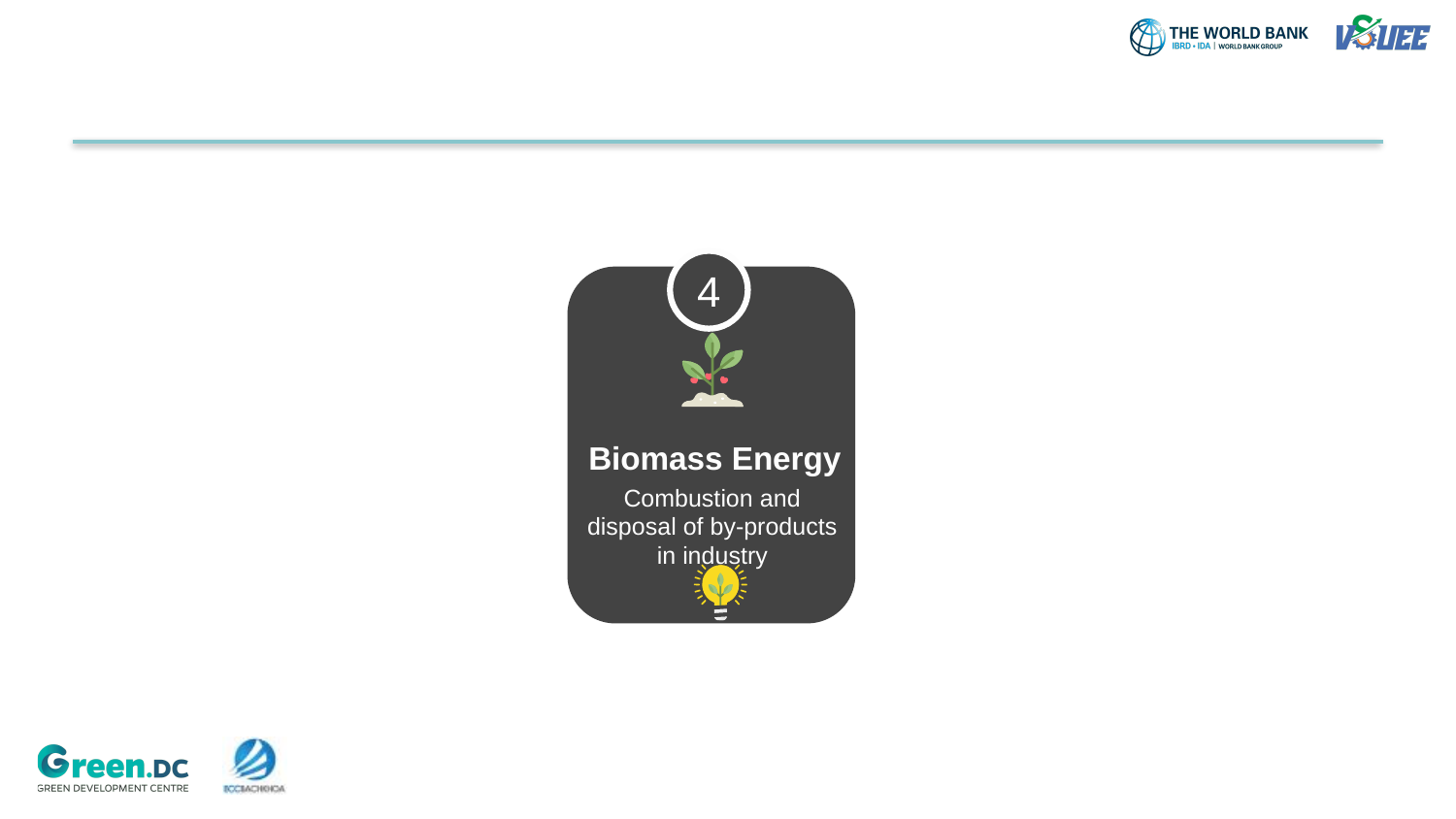

4

Biomass Energy
Combustion and disposal of by-products in industry